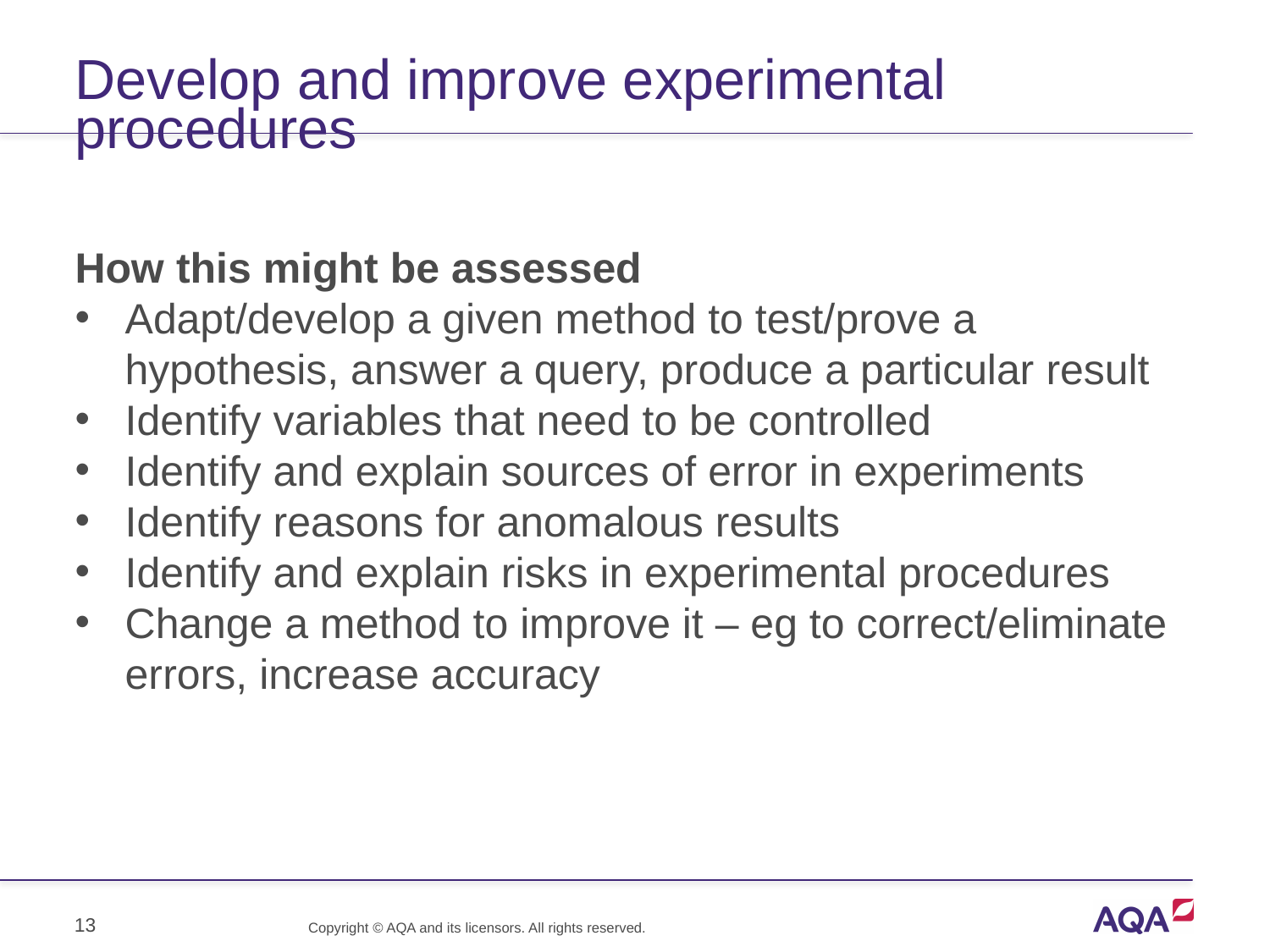

# Develop and improve experimental procedures
How this might be assessed
Adapt/develop a given method to test/prove a hypothesis, answer a query, produce a particular result
Identify variables that need to be controlled
Identify and explain sources of error in experiments
Identify reasons for anomalous results
Identify and explain risks in experimental procedures
Change a method to improve it – eg to correct/eliminate errors, increase accuracy

13
Copyright © AQA and its licensors. All rights reserved.